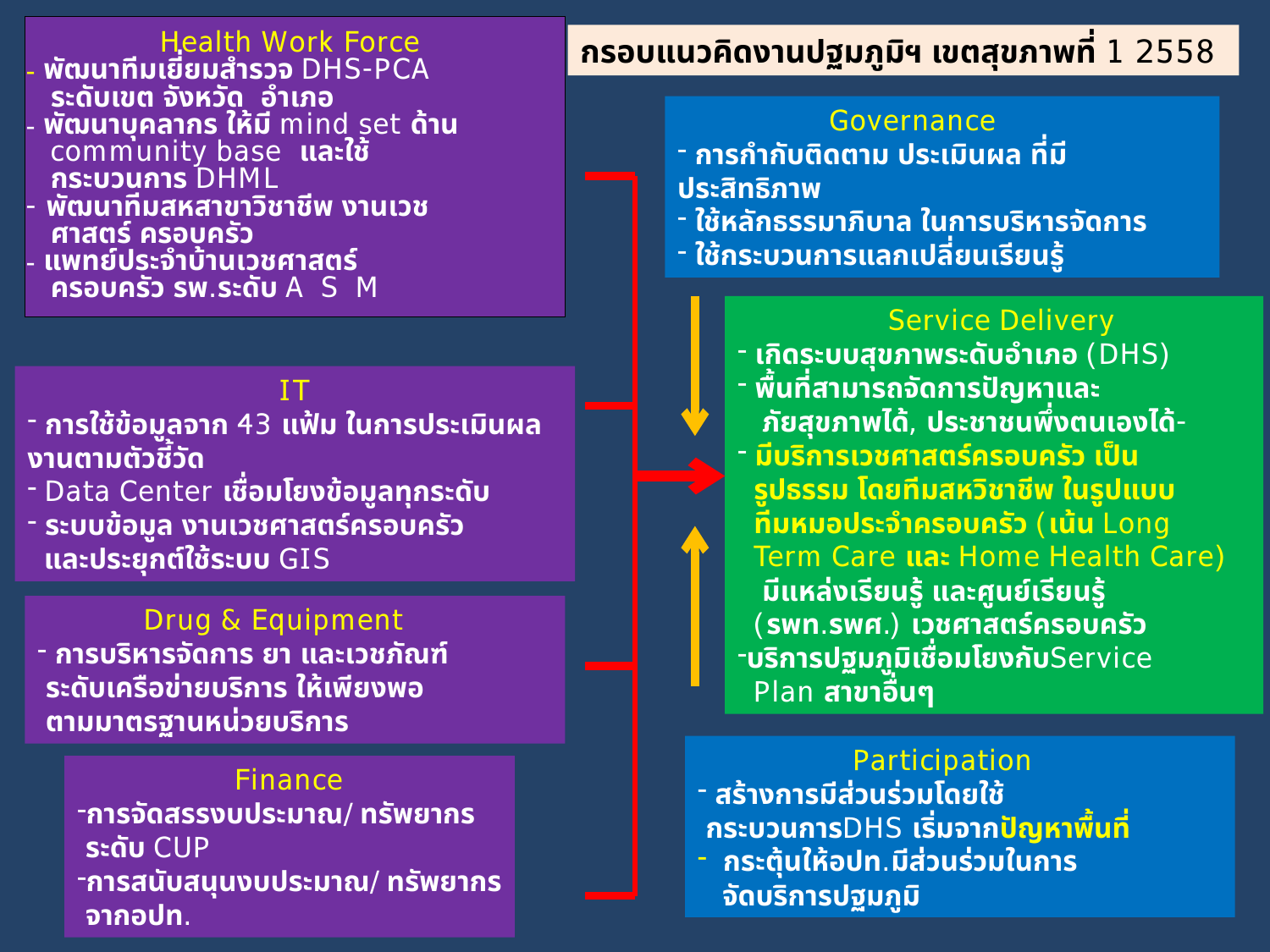

| Health Work Force พัฒนาทีมเยี่ยมสำรวจ DHS-PCA ระดับเขต จังหวัด อำเภอ พัฒนาบุคลากร ให้มี mind set ด้าน community base และใช้ กระบวนการ DHML - พัฒนาทีมสหสาขาวิชาชีพ งานเวช ศาสตร์ ครอบครัว แพทย์ประจำบ้านเวชศาสตร์ ครอบครัว รพ.ระดับ A S M |
| --- |
กรอบแนวคิดงานปฐมภูมิฯ เขตสุขภาพที่ 1 2558
Governance
 การกำกับติดตาม ประเมินผล ที่มีประสิทธิภาพ
 ใช้หลักธรรมาภิบาล ในการบริหารจัดการ
 ใช้กระบวนการแลกเปลี่ยนเรียนรู้

  Service Delivery
 เกิดระบบสุขภาพระดับอำเภอ (DHS)
 พื้นที่สามารถจัดการปัญหาและ
   ภัยสุขภาพได้, ประชาชนพึ่งตนเองได้-
 มีบริการเวชศาสตร์ครอบครัว เป็น
  รูปธรรม โดยทีมสหวิชาชีพ ในรูปแบบ
  ทีมหมอประจำครอบครัว (เน้น Long
  Term Care และ Home Health Care)
   มีแหล่งเรียนรู้ และศูนย์เรียนรู้
  (รพท.รพศ.) เวชศาสตร์ครอบครัว
บริการปฐมภูมิเชื่อมโยงกับService
  Plan สาขาอื่นๆ
 IT
 การใช้ข้อมูลจาก 43 แฟ้ม ในการประเมินผล งานตามตัวชี้วัด
 Data Center เชื่อมโยงข้อมูลทุกระดับ
 ระบบข้อมูล งานเวชศาสตร์ครอบครัว
  และประยุกต์ใช้ระบบ GIS
 Drug & Equipment
 การบริหารจัดการ ยา และเวชภัณฑ์
 ระดับเครือข่ายบริการ ให้เพียงพอ
 ตามมาตรฐานหน่วยบริการ
 Participation
 สร้างการมีส่วนร่วมโดยใช้
 กระบวนการDHS เริ่มจากปัญหาพื้นที่
  กระตุ้นให้อปท.มีส่วนร่วมในการ
   จัดบริการปฐมภูมิ
Finance
การจัดสรรงบประมาณ/ทรัพยากร
 ระดับ CUP
การสนับสนุนงบประมาณ/ทรัพยากร
 จากอปท.